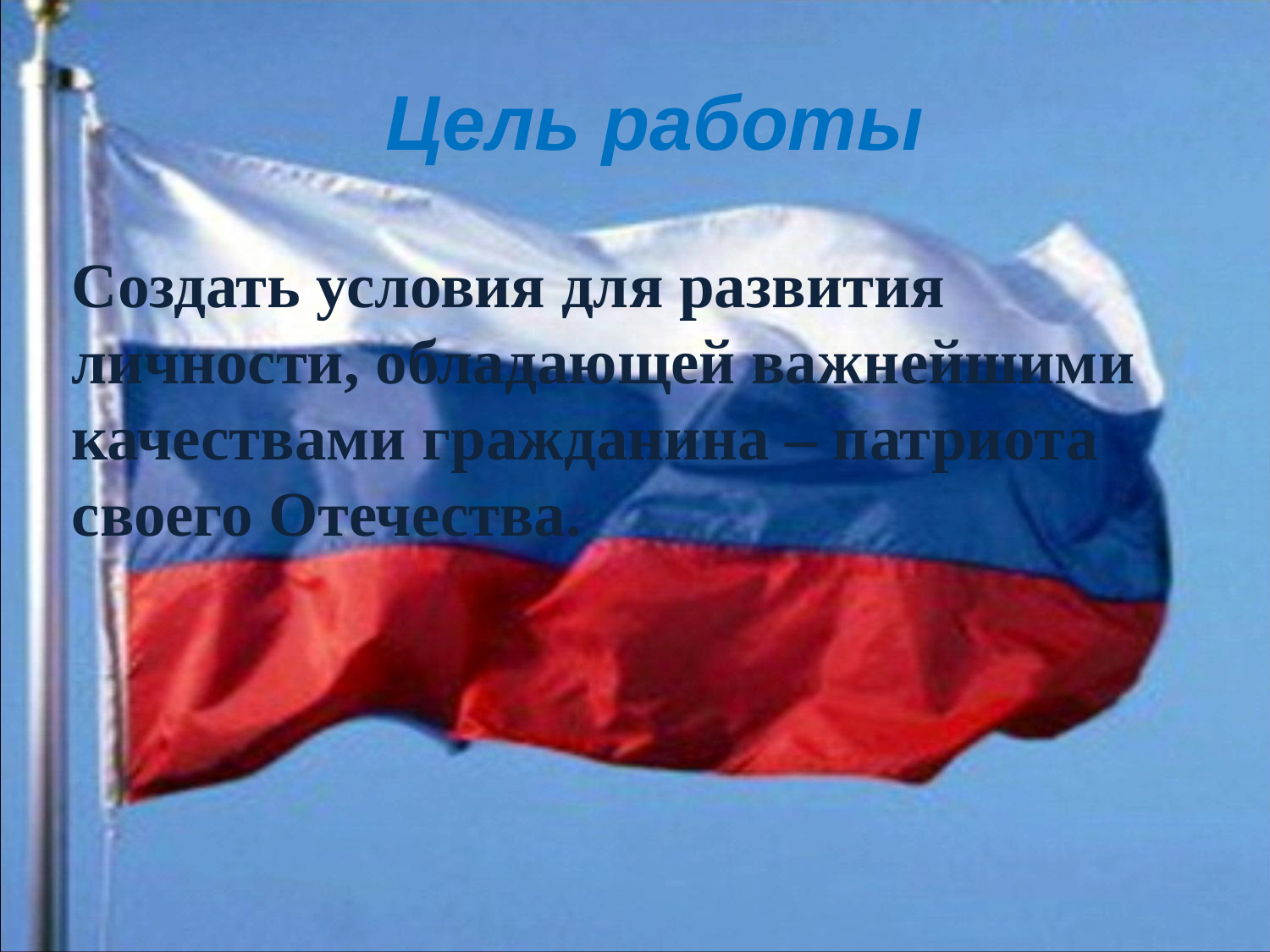

Цель работы

Создать условия для развития личности, обладающей важнейшими качествами гражданина – патриота своего Отечества.